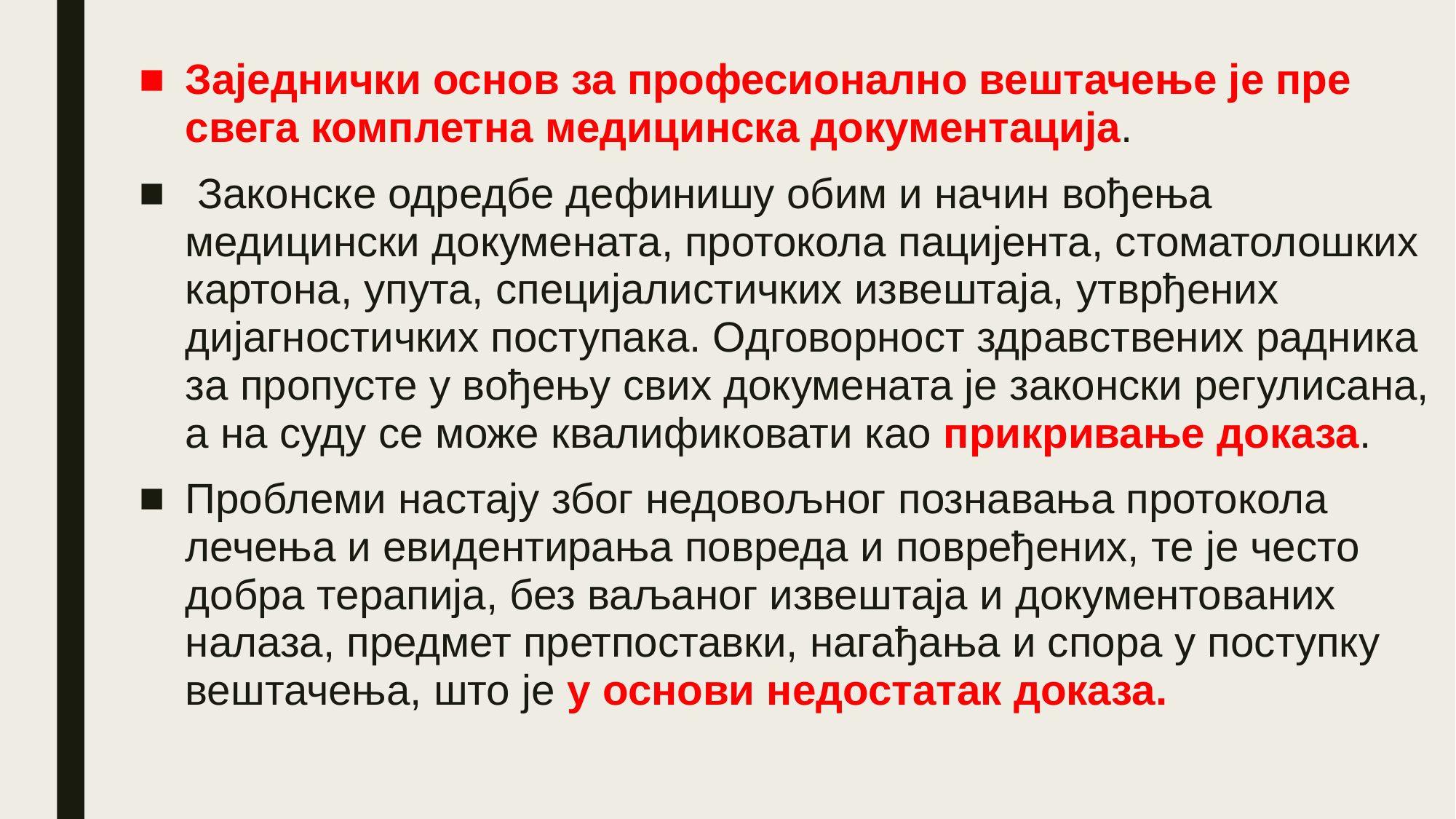

Заједнички основ за професионално вештачење је пре свега комплетна медицинска документација.
 Законске одредбе дефинишу обим и начин вођења медицински докумената, протокола пацијента, стоматолошких картона, упута, специјалистичких извештаја, утврђених дијагностичких поступака. Одговорност здравствених радника за пропусте у вођењу свих докумената је законски регулисана, а на суду се може квалификовати као прикривање доказа.
Проблеми настају због недовољног познавања протокола лечења и евидентирања повреда и повређених, те је често добра терапија, без ваљаног извештаја и документованих налаза, предмет претпоставки, нагађања и спора у поступку вештачења, што је у основи недостатак доказа.